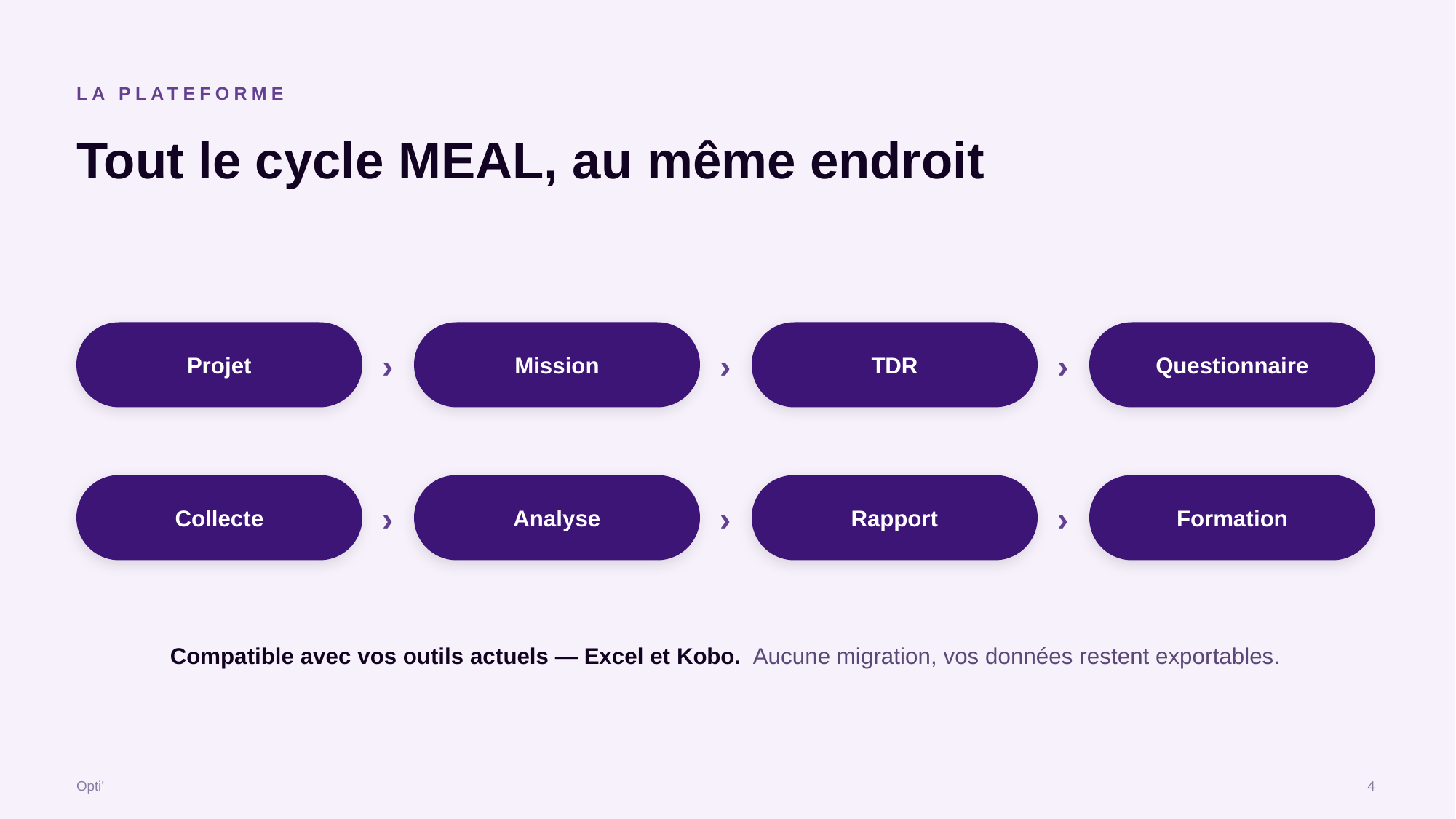

LA PLATEFORME
Tout le cycle MEAL, au même endroit

Projet

Mission

TDR

Questionnaire
›
›
›

Collecte

Analyse

Rapport

Formation
›
›
›
Compatible avec vos outils actuels — Excel et Kobo.  Aucune migration, vos données restent exportables.
Opti'
4